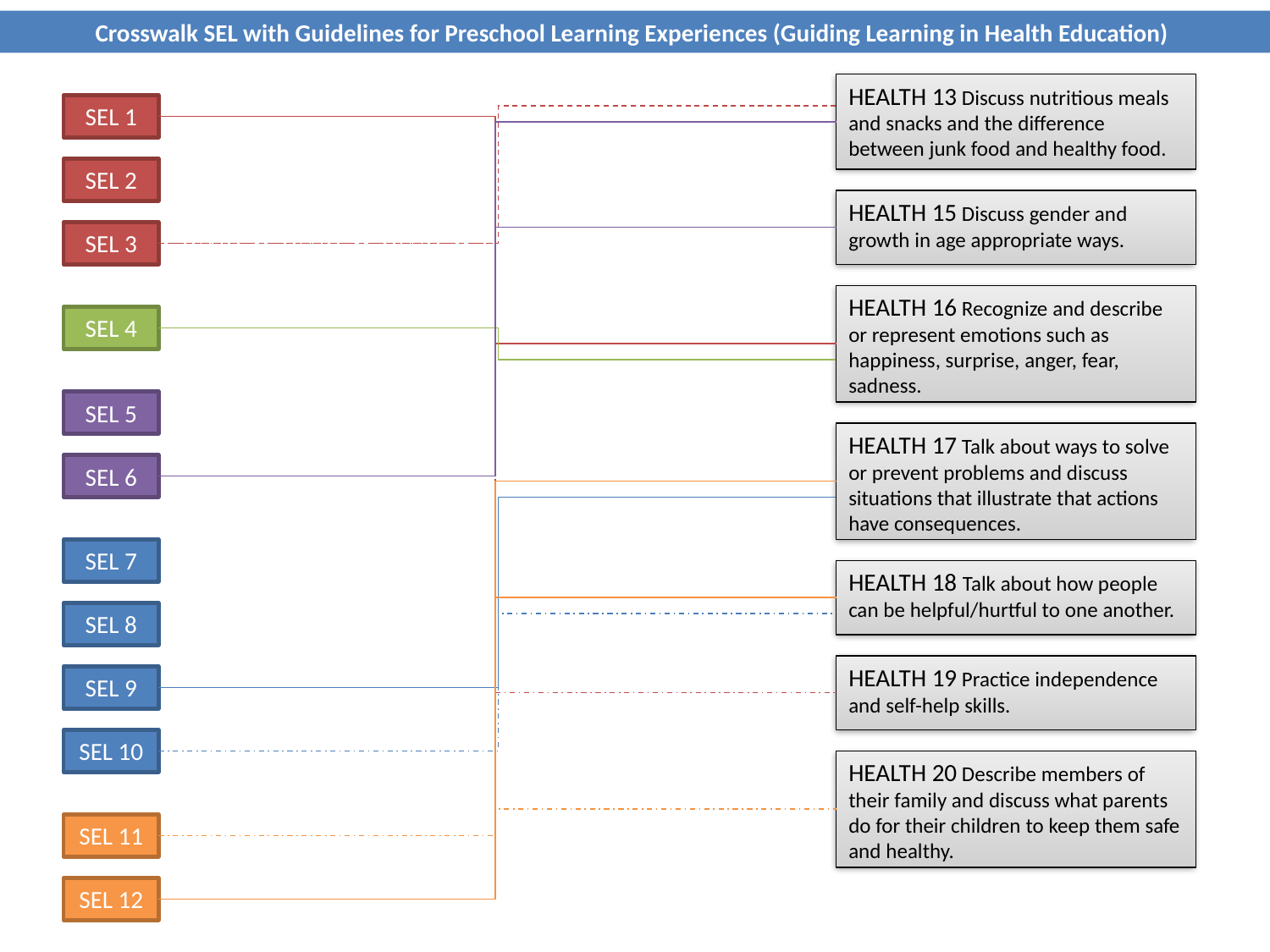

Crosswalk SEL with Guidelines for Preschool Learning Experiences (Guiding Learning in Health Education)
HEALTH 13 Discuss nutritious meals and snacks and the difference between junk food and healthy food.
SEL 1

SEL 2

HEALTH 15 Discuss gender and growth in age appropriate ways.
SEL 3

HEALTH 16 Recognize and describe or represent emotions such as happiness, surprise, anger, fear, sadness.
SEL 4

SEL 5

HEALTH 17 Talk about ways to solve or prevent problems and discuss situations that illustrate that actions have consequences.
SEL 6

SEL 7

HEALTH 18 Talk about how people can be helpful/hurtful to one another.
SEL 8

HEALTH 19 Practice independence and self-help skills.
SEL 9

SEL 10

HEALTH 20 Describe members of their family and discuss what parents do for their children to keep them safe and healthy.
SEL 11

SEL 12